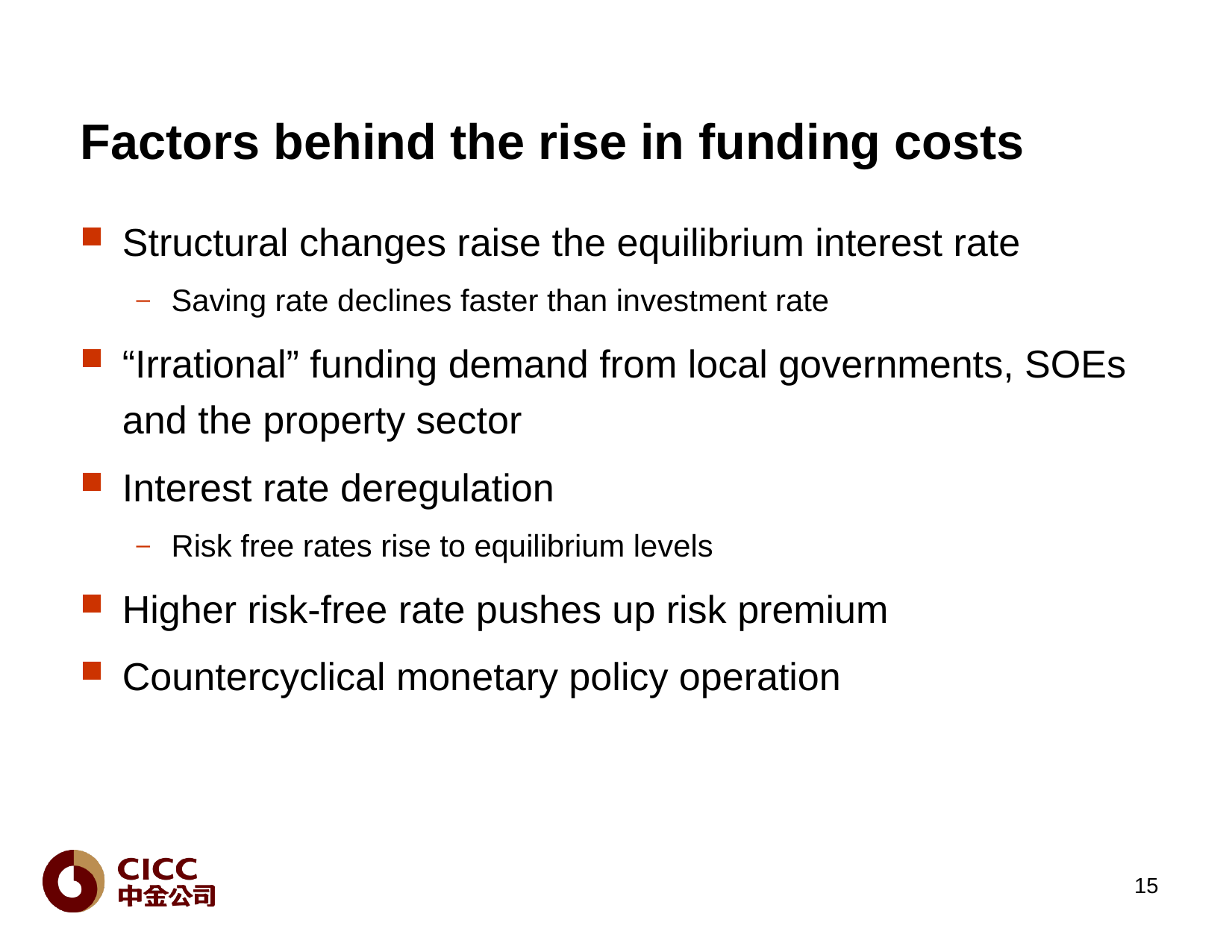

# Factors behind the rise in funding costs
Structural changes raise the equilibrium interest rate
Saving rate declines faster than investment rate
“Irrational” funding demand from local governments, SOEs and the property sector
Interest rate deregulation
Risk free rates rise to equilibrium levels
Higher risk-free rate pushes up risk premium
Countercyclical monetary policy operation

15